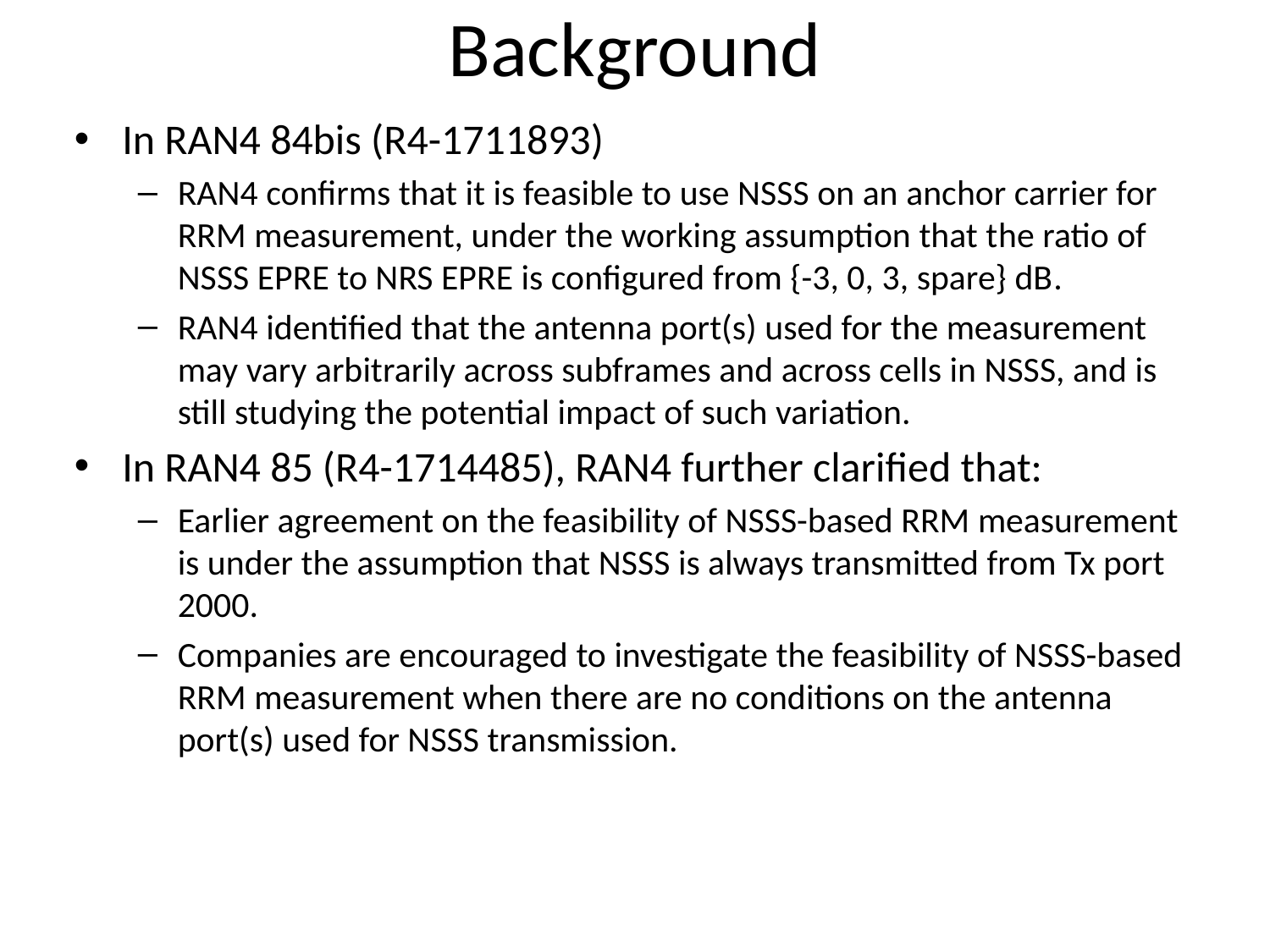

# Background
In RAN4 84bis (R4-1711893)
RAN4 confirms that it is feasible to use NSSS on an anchor carrier for RRM measurement, under the working assumption that the ratio of NSSS EPRE to NRS EPRE is configured from {-3, 0, 3, spare} dB.
RAN4 identified that the antenna port(s) used for the measurement may vary arbitrarily across subframes and across cells in NSSS, and is still studying the potential impact of such variation.
In RAN4 85 (R4-1714485), RAN4 further clarified that:
Earlier agreement on the feasibility of NSSS-based RRM measurement is under the assumption that NSSS is always transmitted from Tx port 2000.
Companies are encouraged to investigate the feasibility of NSSS-based RRM measurement when there are no conditions on the antenna port(s) used for NSSS transmission.